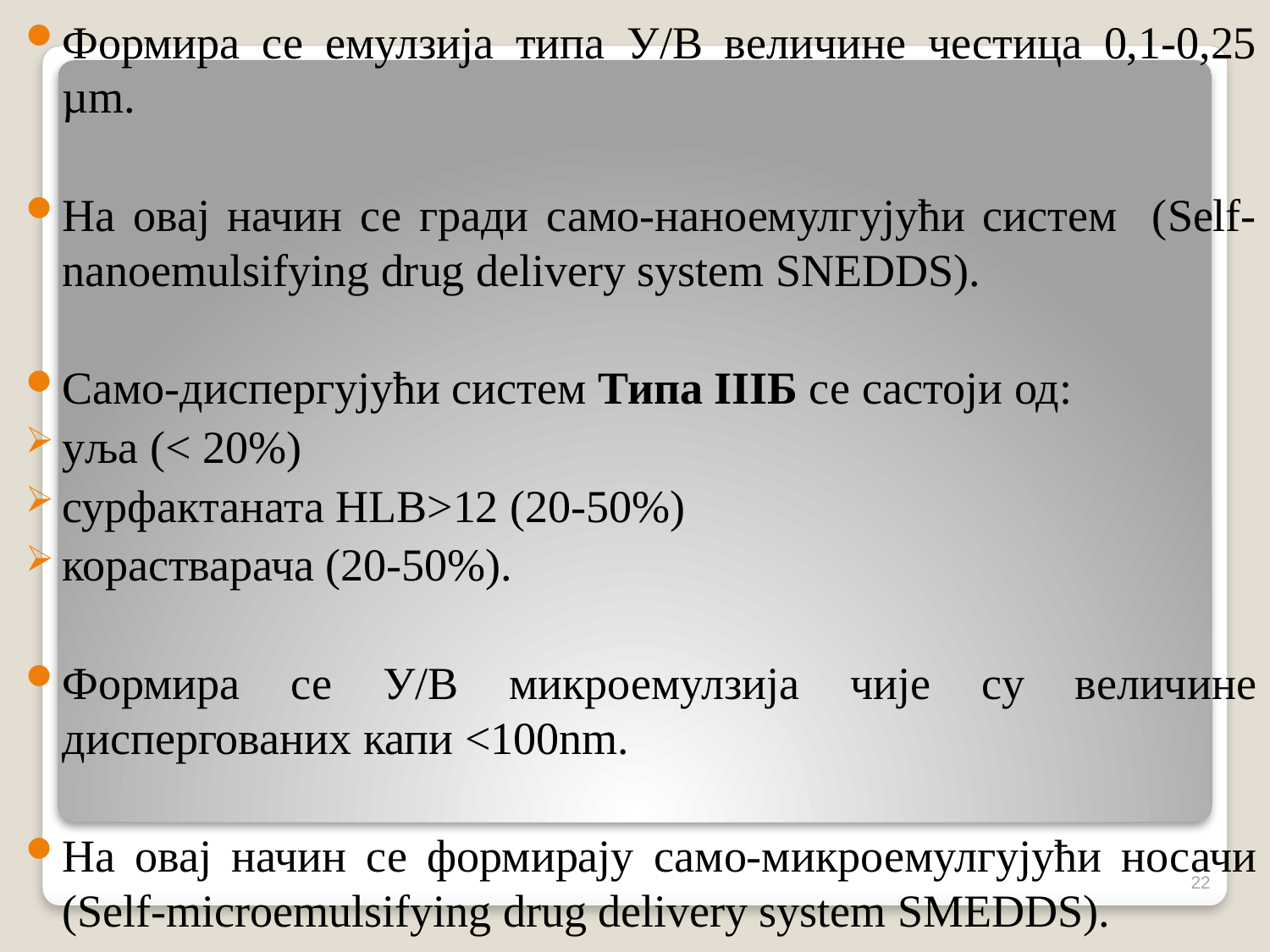

Формира се емулзија типа У/В величине честица 0,1-0,25 µm.

На овај начин се гради само-наноемулгујући систем  (Self-nanoemulsifying drug delivery system SNEDDS).

Само-диспергујући систем Типа IIIБ се састоји од:
уља (< 20%)
сурфактаната HLB>12 (20-50%)
корастварача (20-50%).

Формира се У/В микроемулзија чије су величине диспергованих капи <100nm.

На овај начин се формирају само-микроемулгујући носачи (Self-microemulsifying drug delivery system SMEDDS).
22